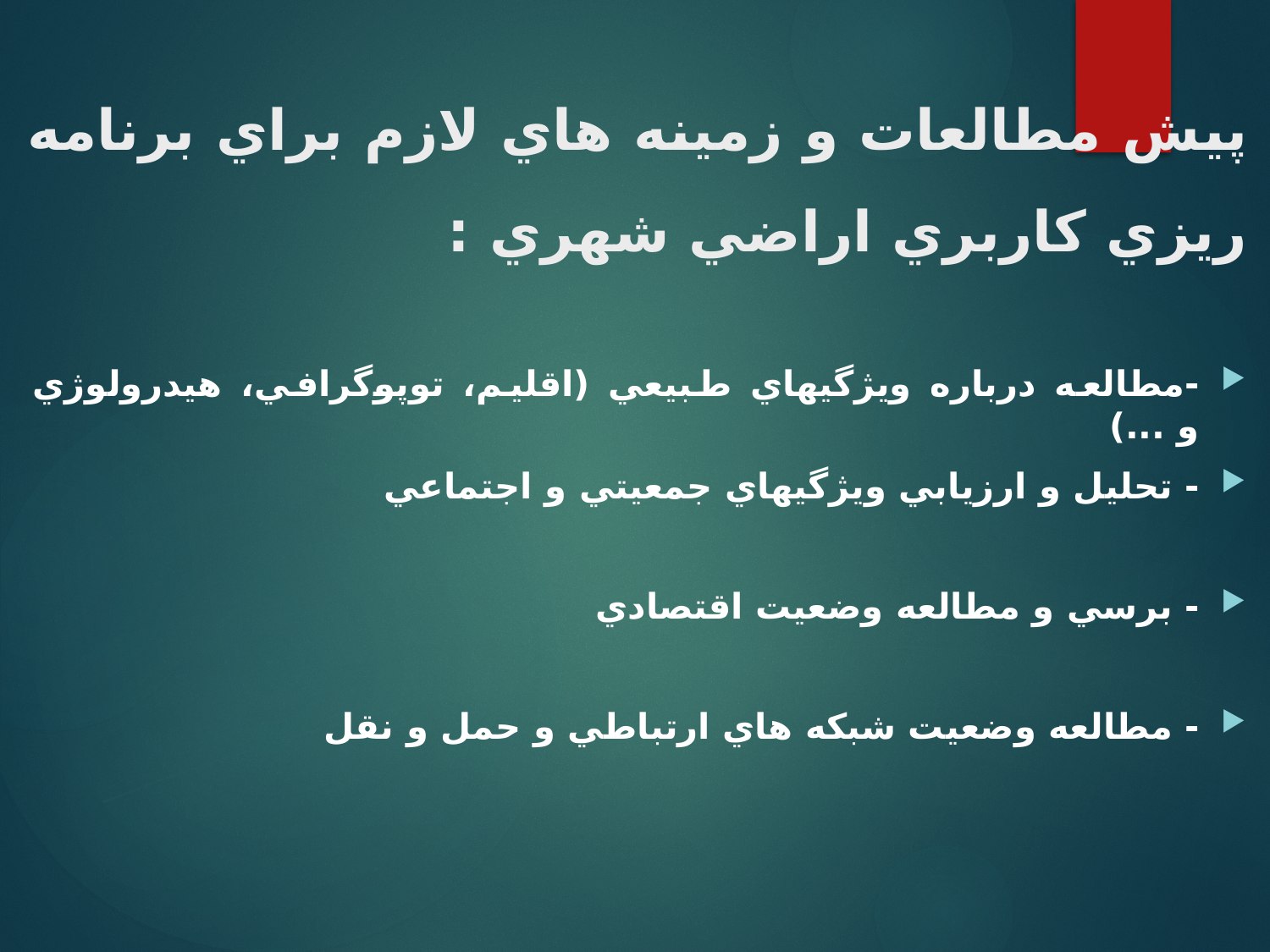

پيش مطالعات و زمينه هاي لازم براي برنامه ريزي كاربري اراضي شهري :

-مطالعه درباره ويژگيهاي طبيعي (اقليم، توپوگرافي، هيدرولوژي و ...)
- تحليل و ارزيابي ويژگيهاي جمعيتي و اجتماعي

- برسي و مطالعه وضعيت اقتصادي

- مطالعه وضعيت شبكه هاي ارتباطي و حمل و نقل